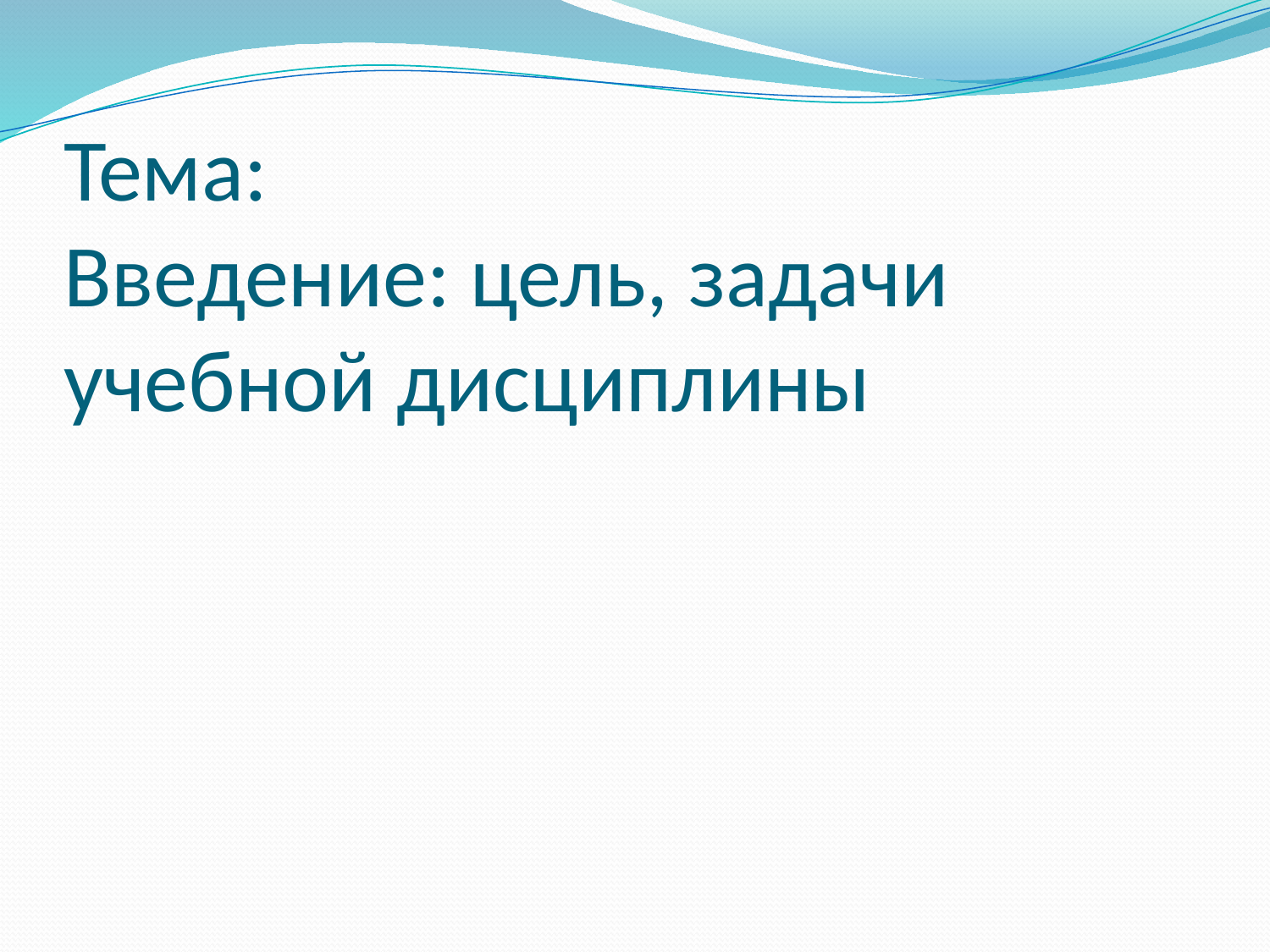

# Тема: Введение: цель, задачи учебной дисциплины